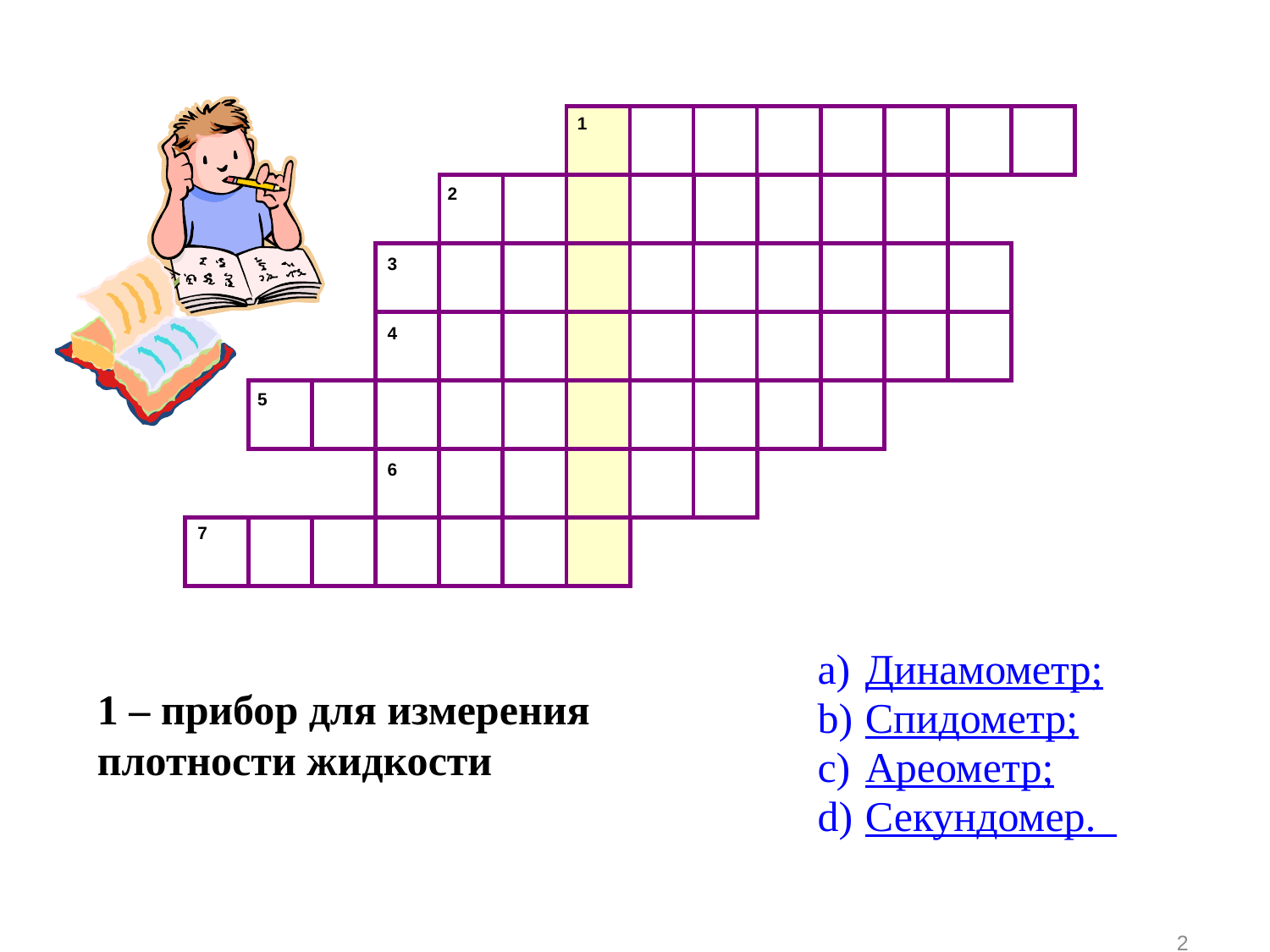

2
3
4
5
6
7
1

Динамометр;
Спидометр;
Ареометр;
Секундомер.
1 – прибор для измерения плотности жидкости
2